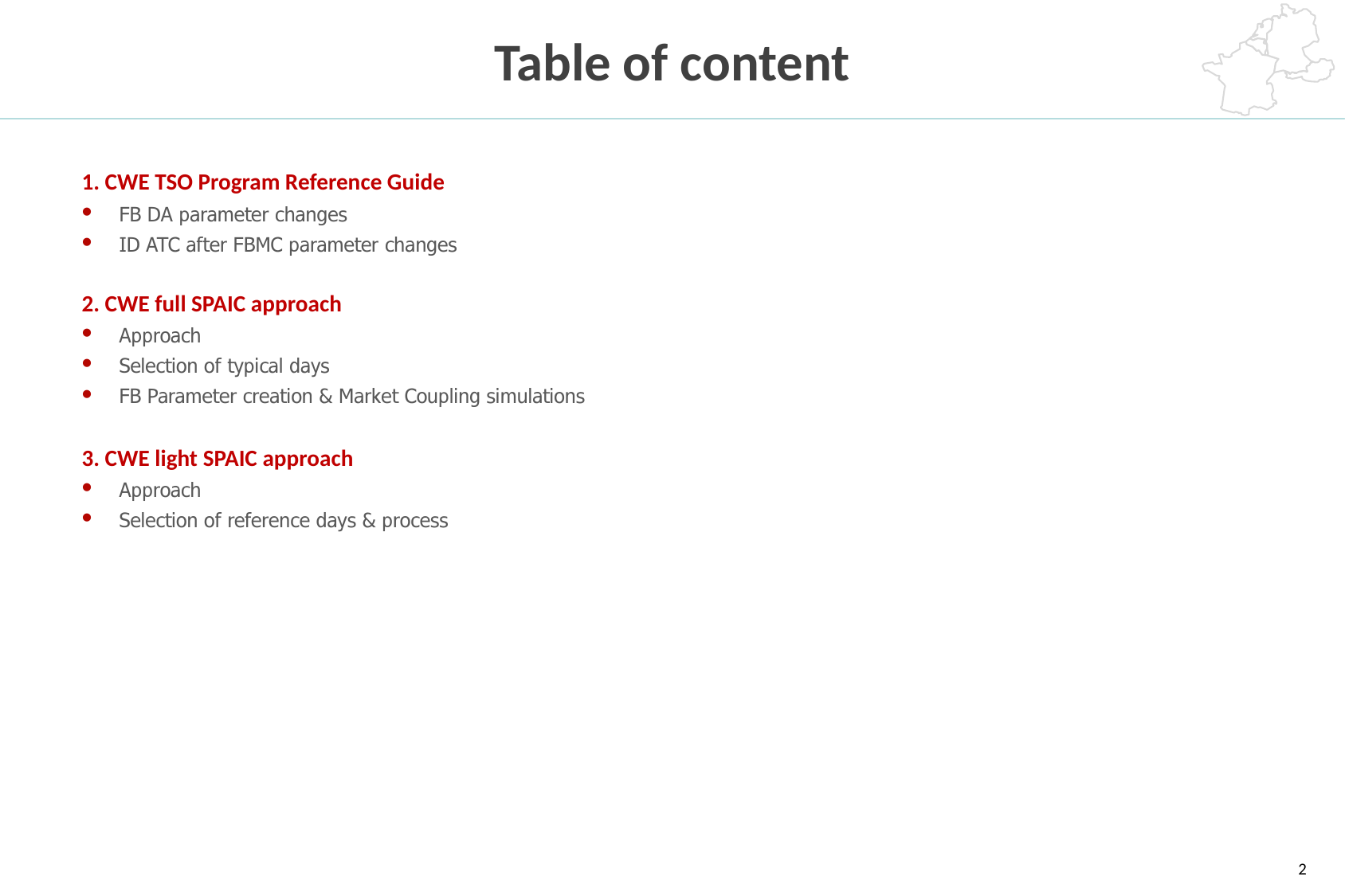

# Table of content
1. CWE TSO Program Reference Guide
FB DA parameter changes
ID ATC after FBMC parameter changes

2. CWE full SPAIC approach
Approach
Selection of typical days
FB Parameter creation & Market Coupling simulations

3. CWE light SPAIC approach
Approach
Selection of reference days & process

2